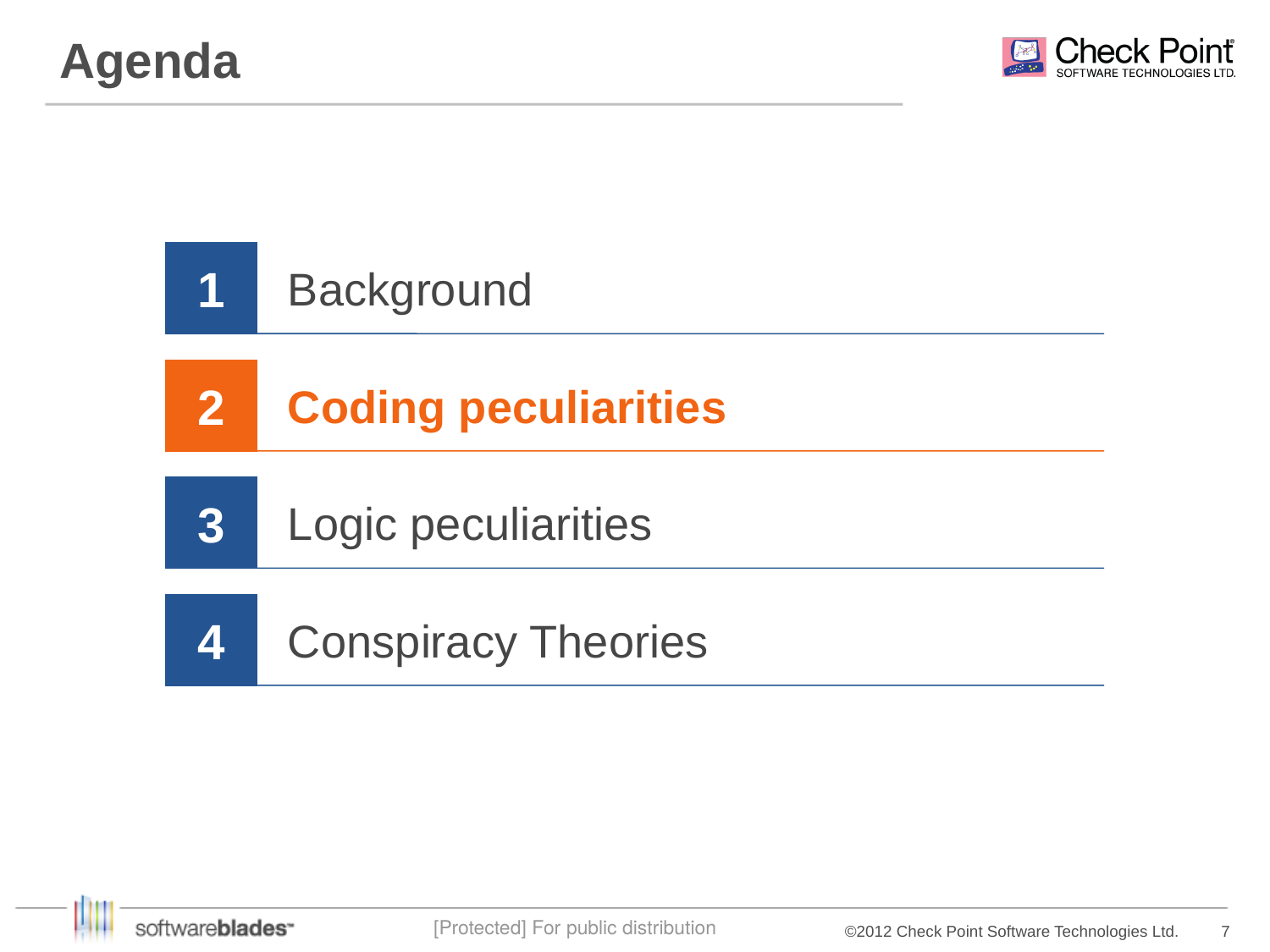

# Agenda
1

Background
2

Coding peculiarities
3

Logic peculiarities
4

Conspiracy Theories
[Protected] For public distribution